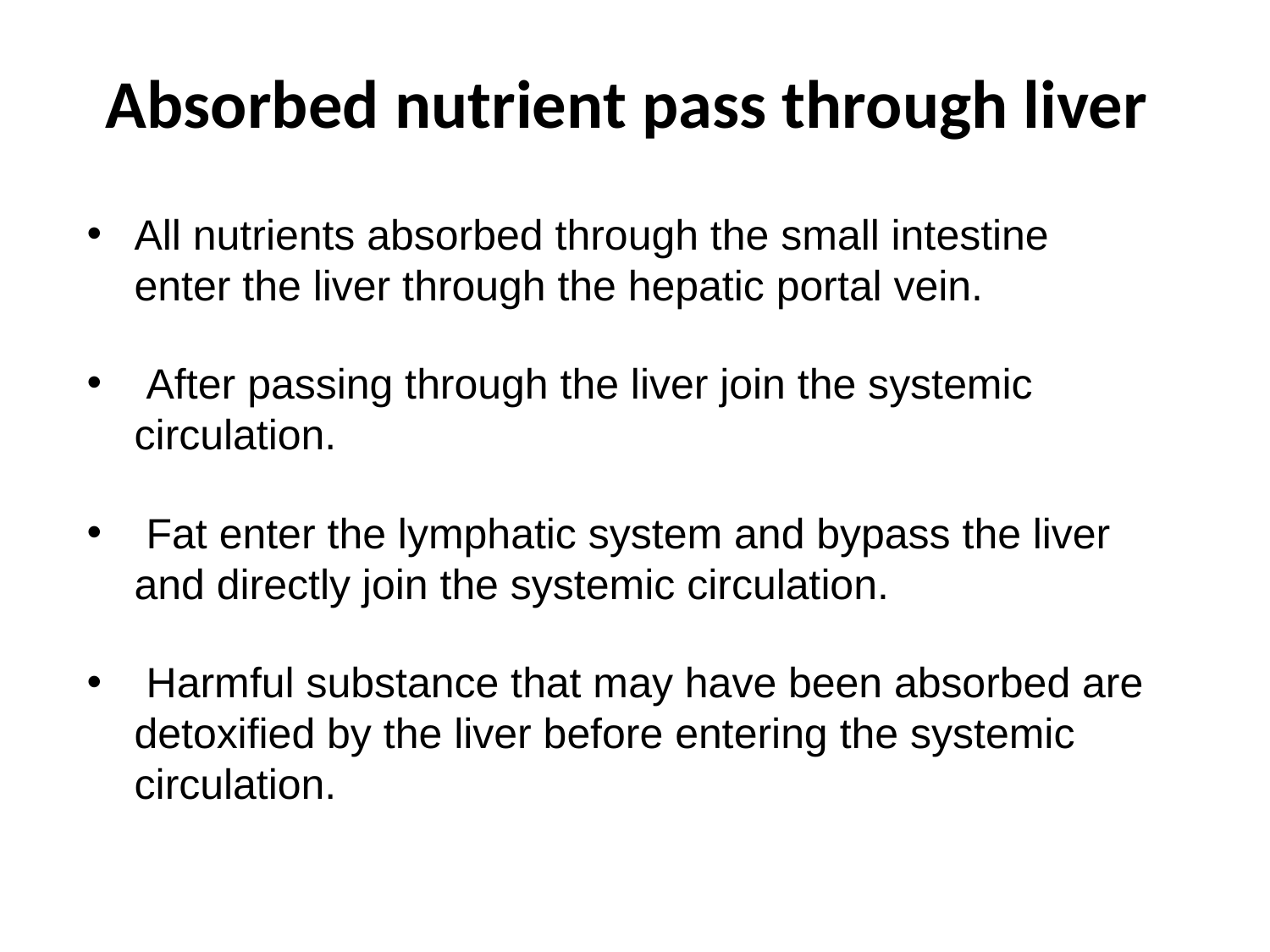

# Absorbed nutrient pass through liver
All nutrients absorbed through the small intestine enter the liver through the hepatic portal vein.

 After passing through the liver join the systemic circulation.

 Fat enter the lymphatic system and bypass the liver and directly join the systemic circulation.

 Harmful substance that may have been absorbed are detoxified by the liver before entering the systemic circulation.